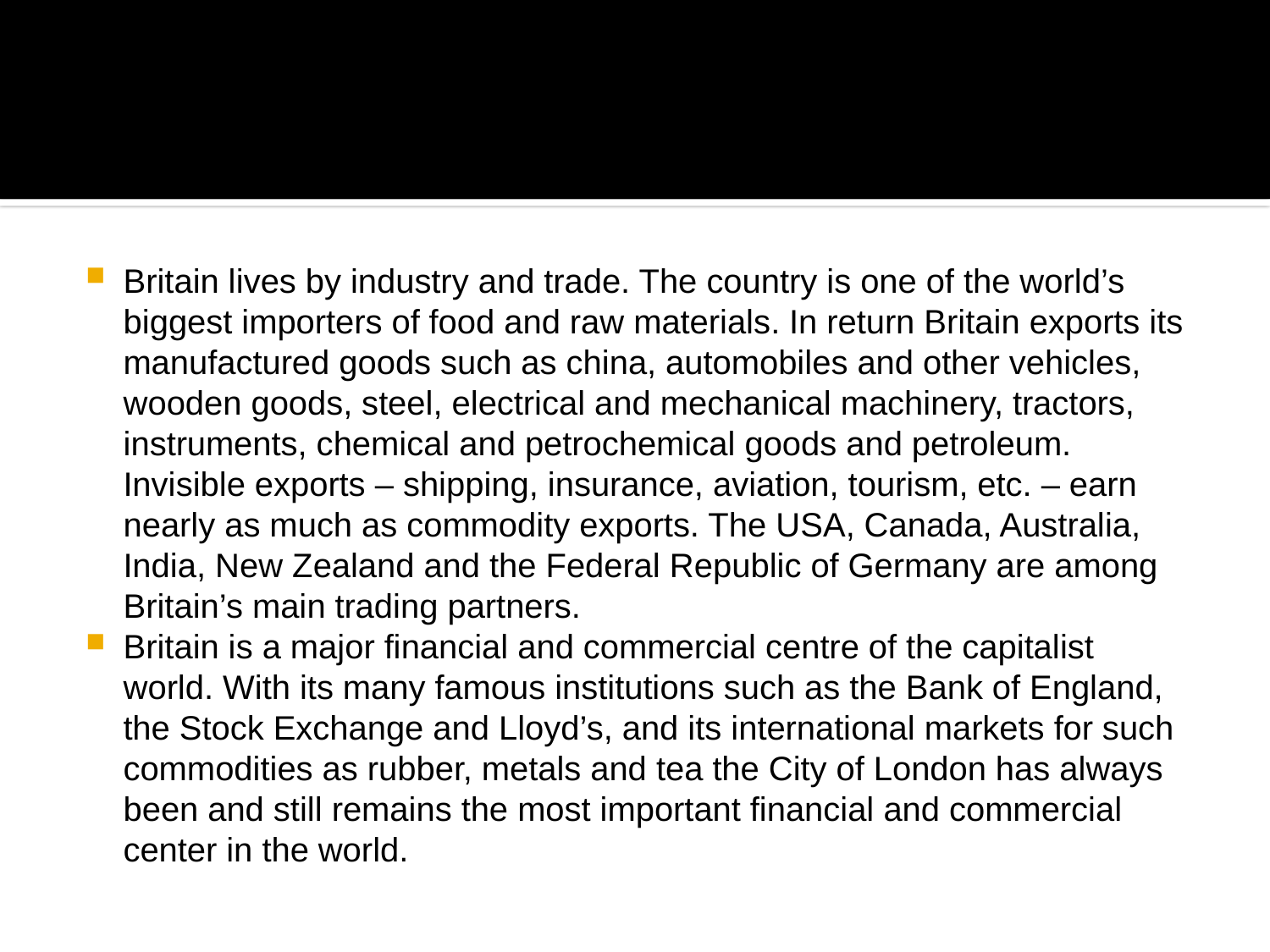

#
Britain lives by industry and trade. The country is one of the world’s biggest importers of food and raw materials. In return Britain exports its manufactured goods such as china, automobiles and other vehicles, wooden goods, steel, electrical and mechanical machinery, tractors, instruments, chemical and petrochemical goods and petroleum. Invisible exports – shipping, insurance, aviation, tourism, etc. – earn nearly as much as commodity exports. The USA, Canada, Australia, India, New Zealand and the Federal Republic of Germany are among Britain’s main trading partners.
Britain is a major financial and commercial centre of the capitalist world. With its many famous institutions such as the Bank of England, the Stock Exchange and Lloyd’s, and its international markets for such commodities as rubber, metals and tea the City of London has always been and still remains the most important financial and commercial center in the world.